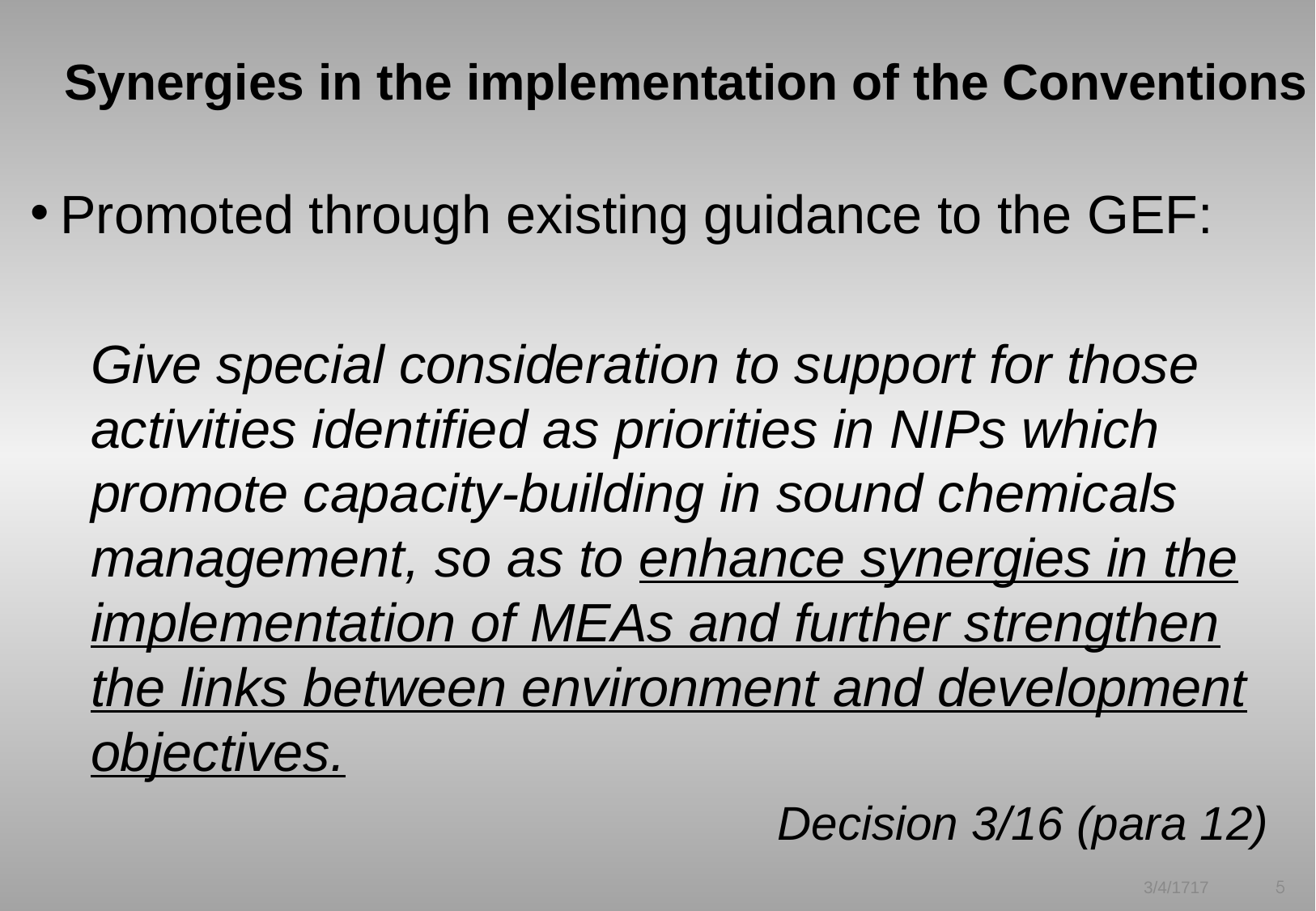

# Synergies in the implementation of the Conventions
Promoted through existing guidance to the GEF:

Give special consideration to support for those activities identified as priorities in NIPs which promote capacity-building in sound chemicals management, so as to enhance synergies in the implementation of MEAs and further strengthen the links between environment and development objectives.
Decision 3/16 (para 12)